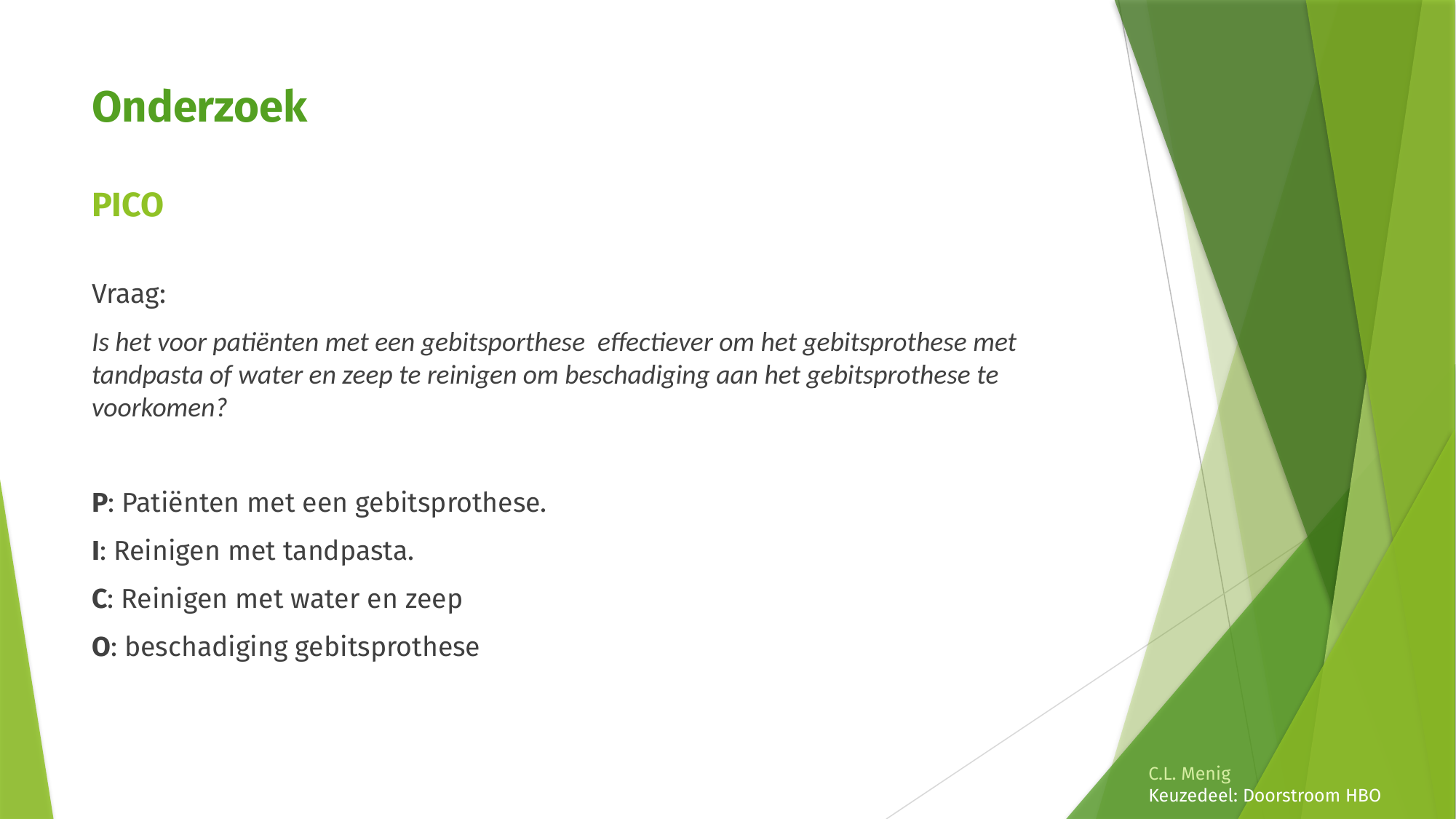

# Onderzoek PICO
Vraag:
Is het voor patiënten met een gebitsporthese  effectiever om het gebitsprothese met tandpasta of water en zeep te reinigen om beschadiging aan het gebitsprothese te voorkomen?

P: Patiënten met een gebitsprothese.
I: Reinigen met tandpasta.
C: Reinigen met water en zeep
O: beschadiging gebitsprothese
C.L. Menig
Keuzedeel: Doorstroom HBO